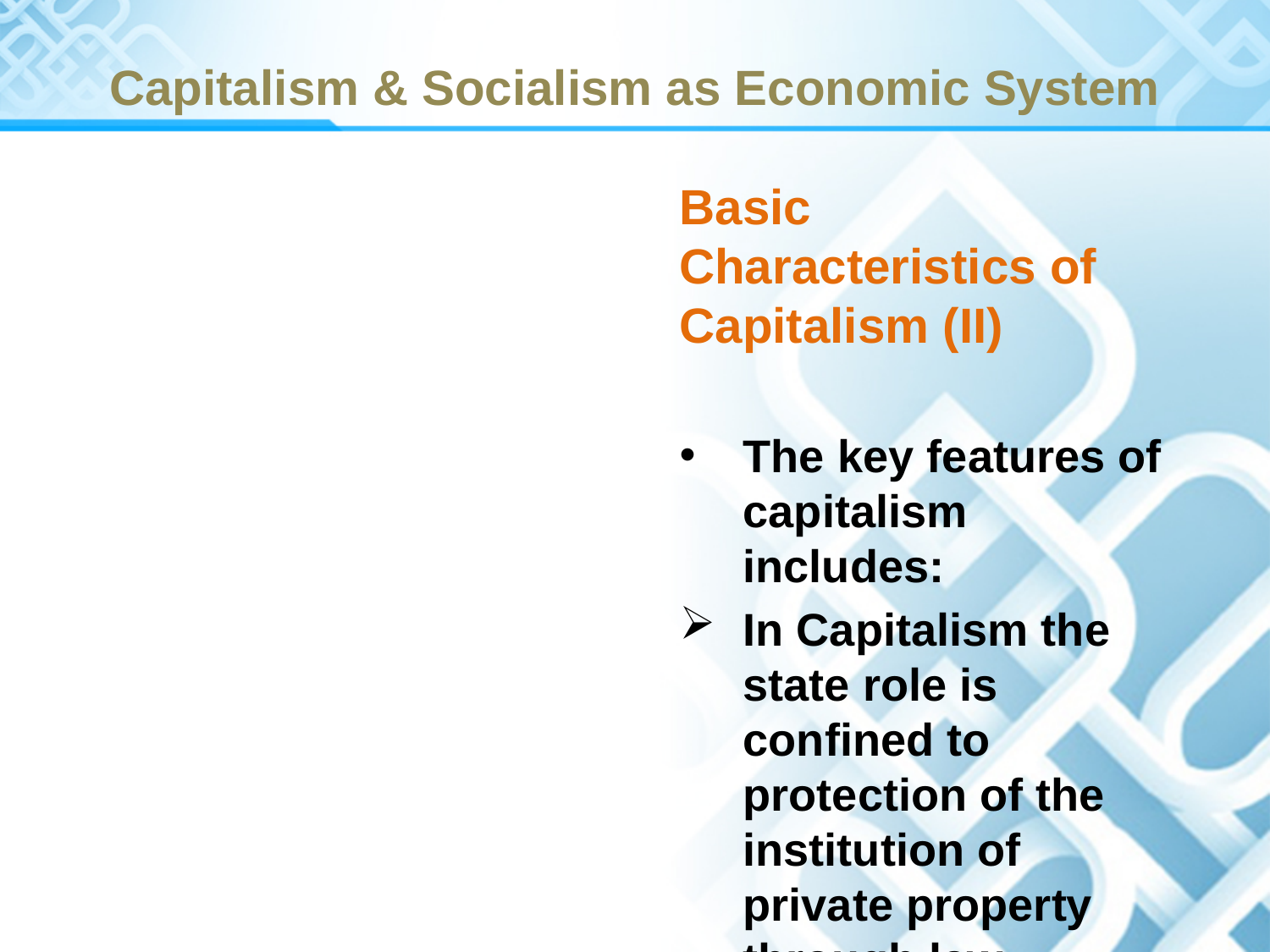

# Capitalism & Socialism as Economic System
Basic Characteristics of Capitalism (II)

The key features of capitalism includes:
In Capitalism the state role is confined to protection of the institution of private property through law